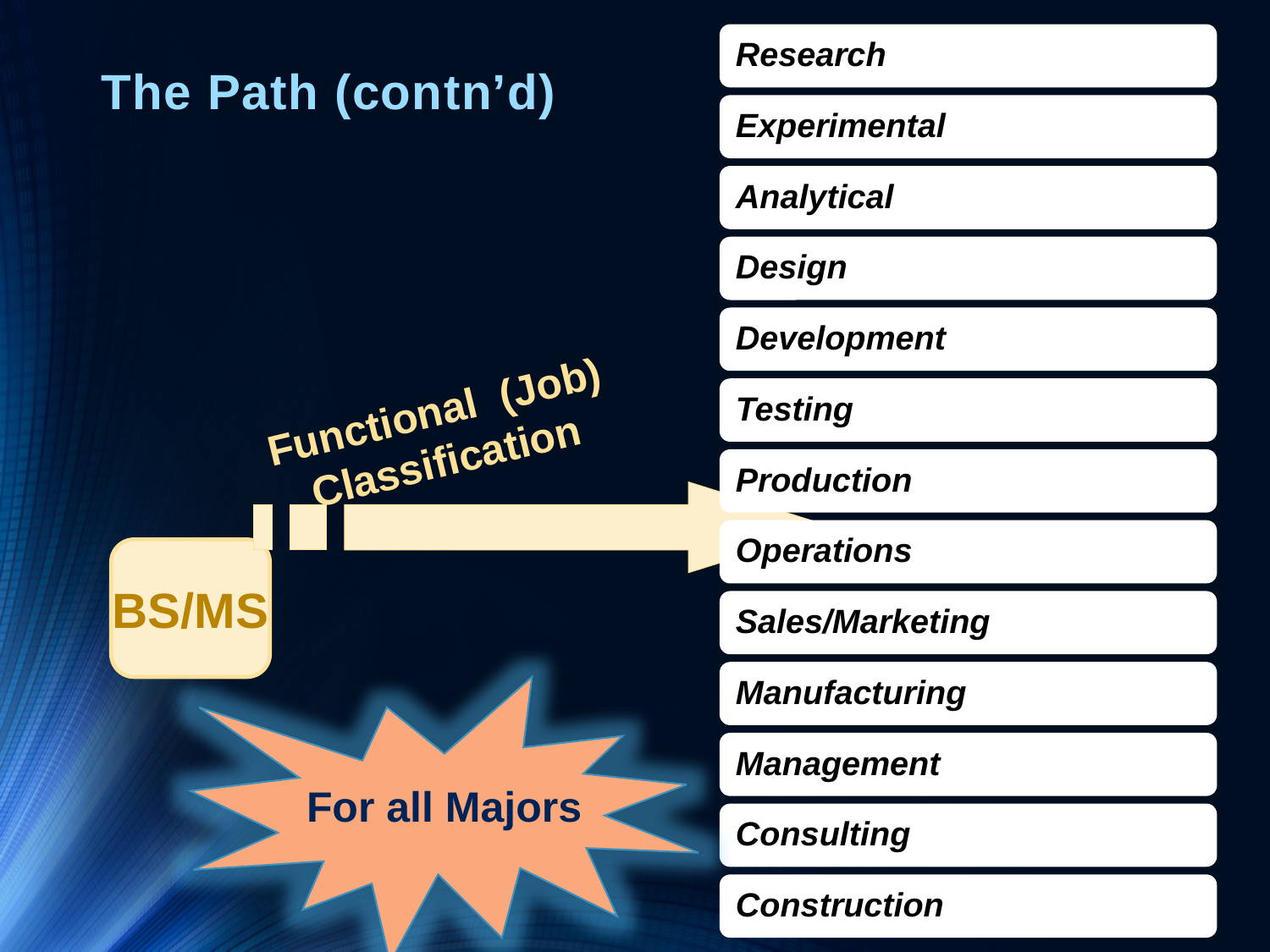

Research
Experimental
Analytical
Design
Development
Testing
Production
Operations
Sales/Marketing
Manufacturing
Management
Consulting
Construction
 The Path (contn’d)
Functional  (Job)
Classification

BS/MS

For all Majors
3